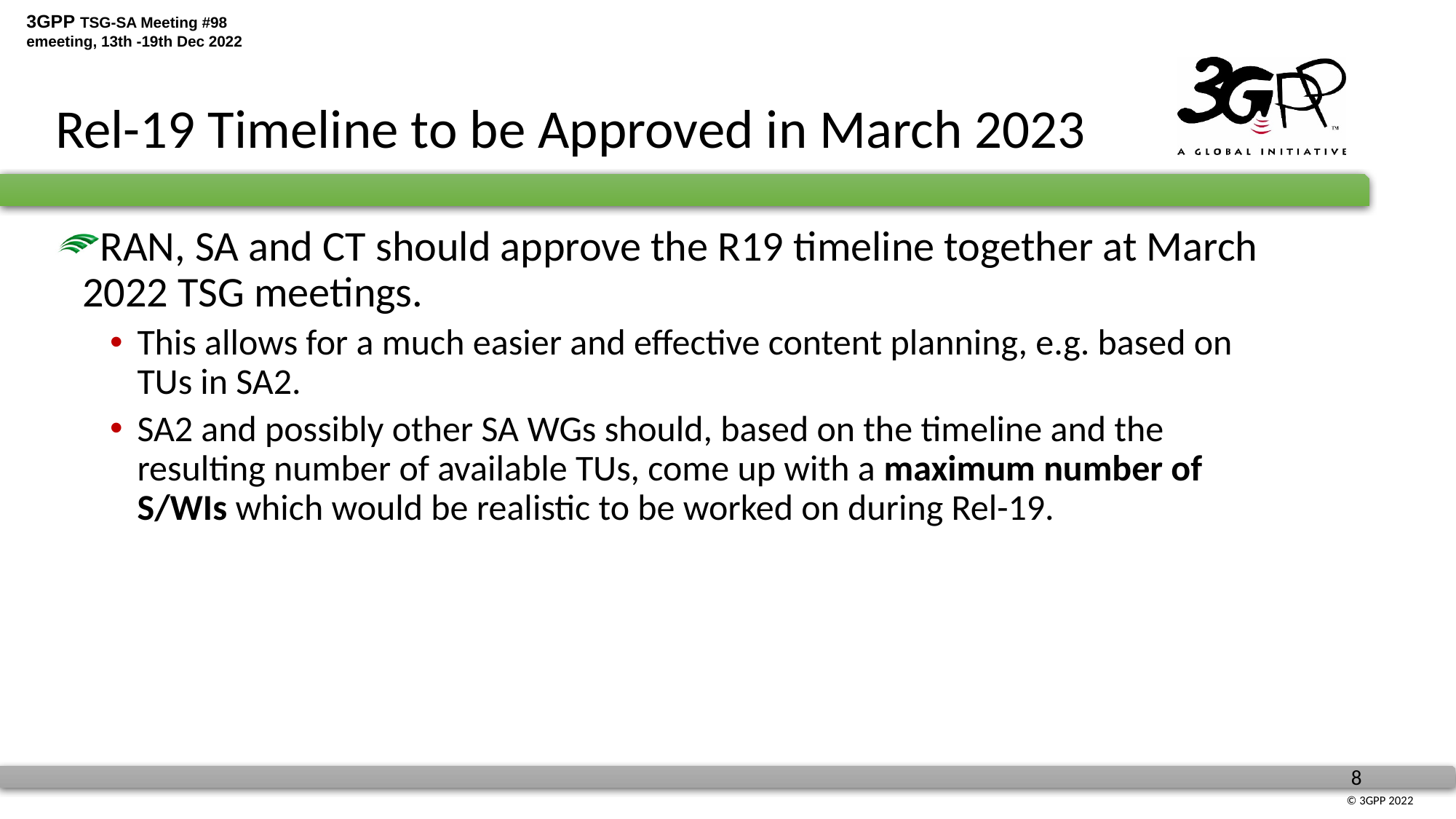

# Rel-19 Timeline to be Approved in March 2023
RAN, SA and CT should approve the R19 timeline together at March 2022 TSG meetings.
This allows for a much easier and effective content planning, e.g. based on TUs in SA2.
SA2 and possibly other SA WGs should, based on the timeline and the resulting number of available TUs, come up with a maximum number of S/WIs which would be realistic to be worked on during Rel-19.